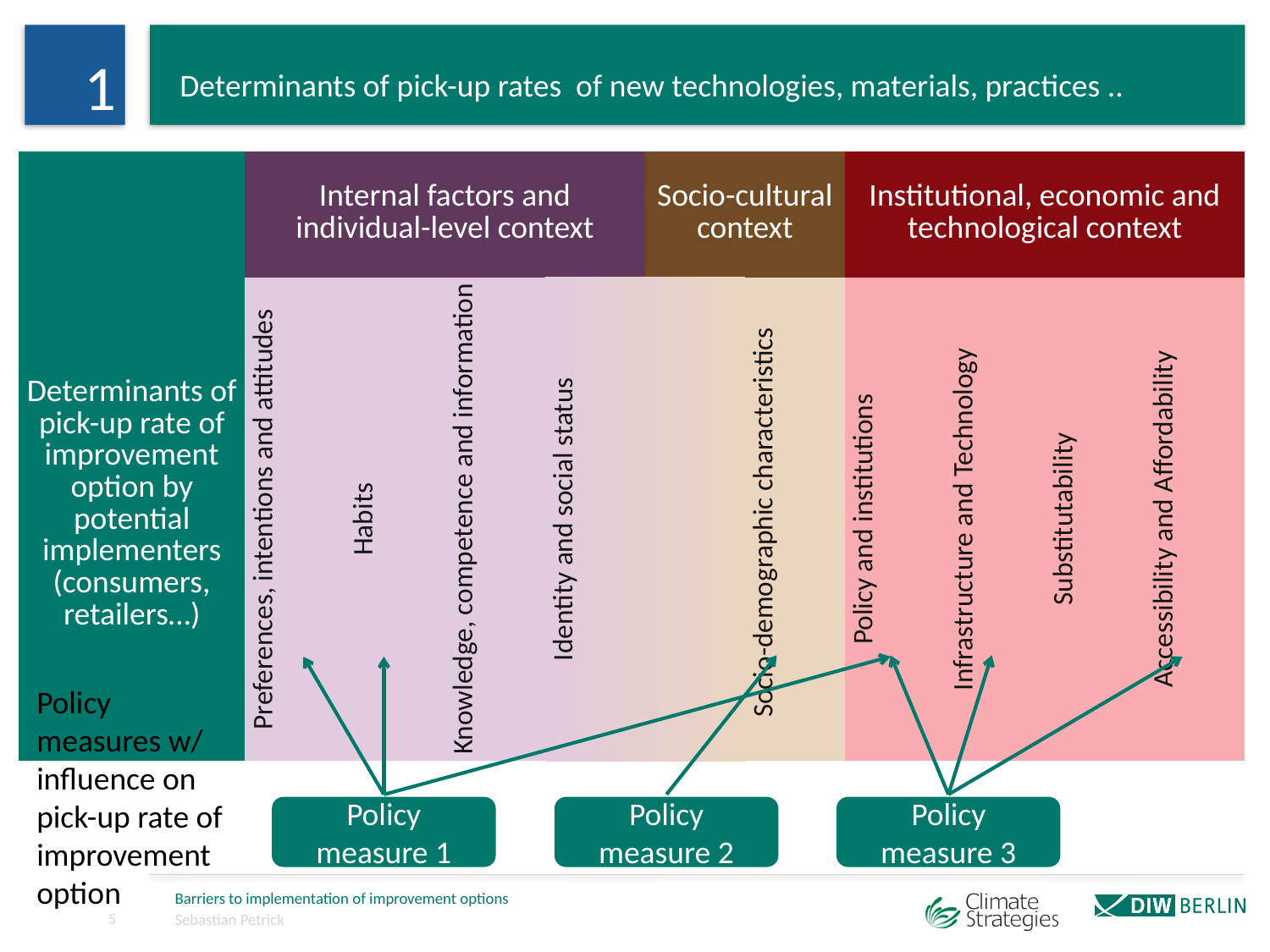

1
Determinants of pick-up rates  of new technologies, materials, practices ..
|  | Internal factors and individual-level context |  |  |  | Socio-cultural context |  | Institutional, economic and technological context |  |  |  |
| --- | --- | --- | --- | --- | --- | --- | --- | --- | --- | --- |
| Determinants of pick-up rate of improvement option by potential implementers (consumers, retailers…) | Preferences, intentions and attitudes | Habits | Knowledge, competence and information | Identity and social status |  | Socio-demographic characteristics | Policy and institutions | Infrastructure and Technology | Substitutability | Accessibility and Affordability |

Policy measure 3
Policy measure 1
Policy measure 2
Policy measures w/ influence on pick-up rate of improvement option
Barriers to implementation of improvement options
5
Sebastian Petrick